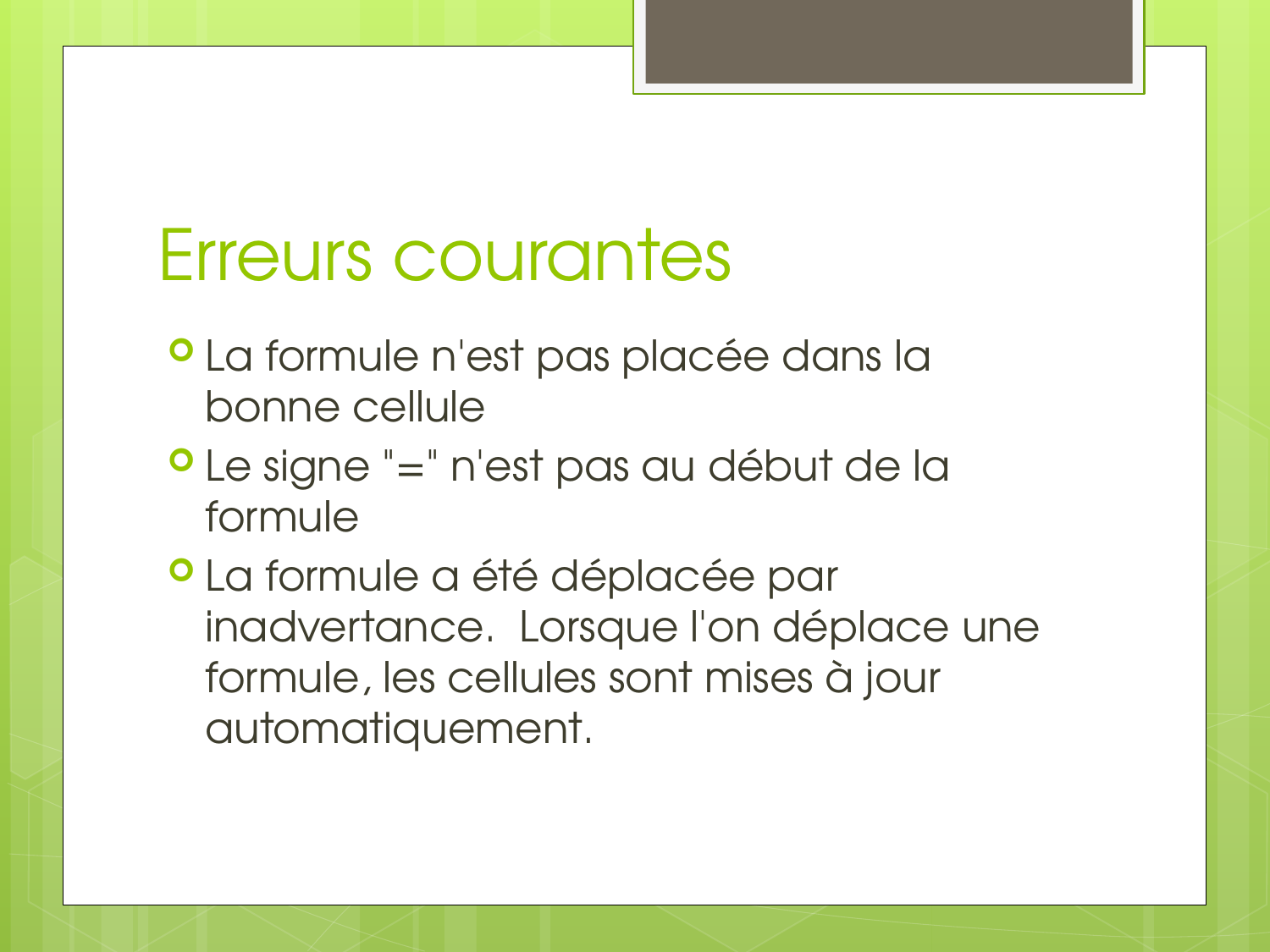

# Erreurs courantes
La formule n'est pas placée dans la bonne cellule
Le signe "=" n'est pas au début de la formule
La formule a été déplacée par inadvertance.  Lorsque l'on déplace une formule, les cellules sont mises à jour automatiquement.